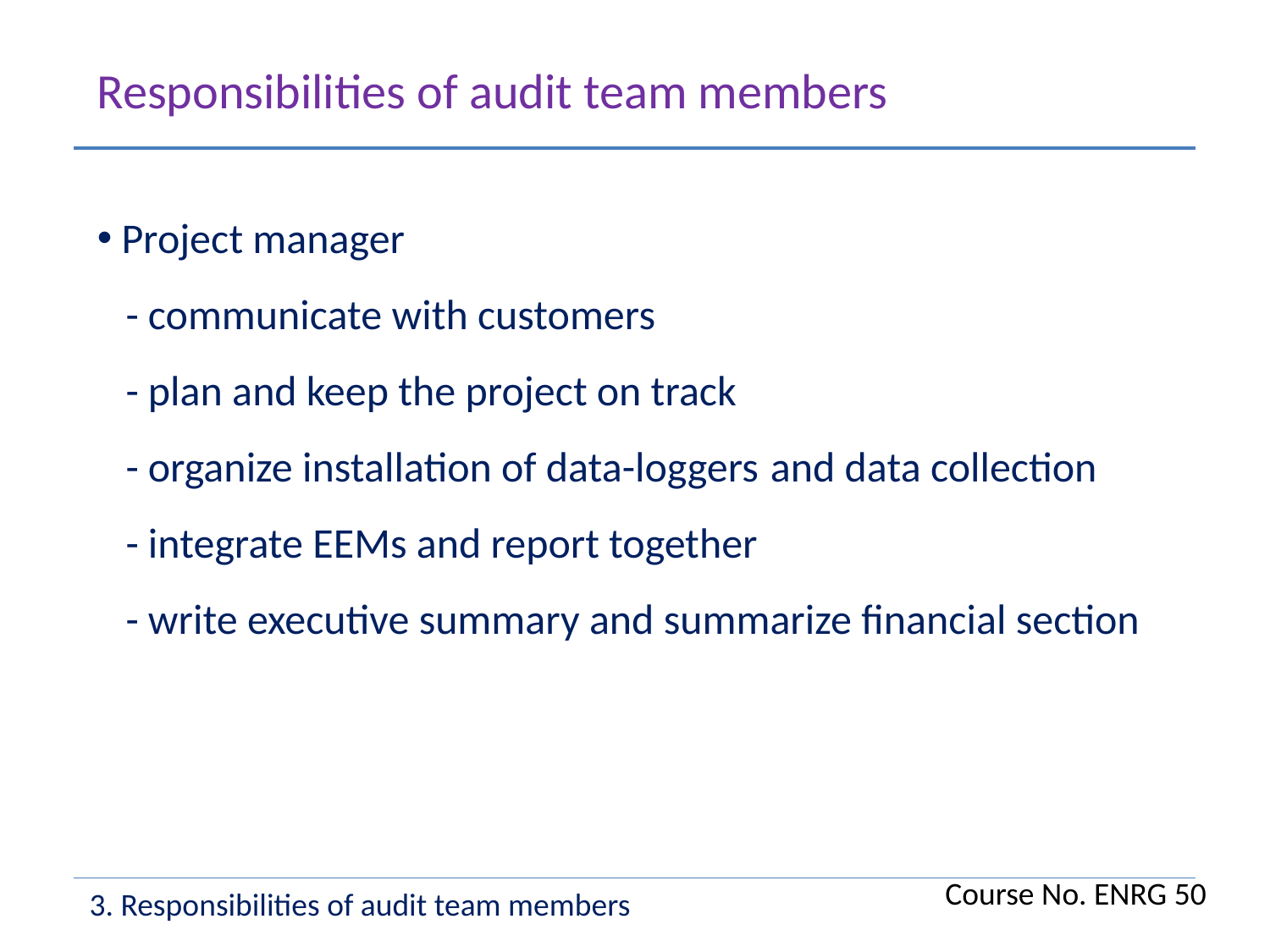

Responsibilities of audit team members
 Project manager
   - communicate with customers
   - plan and keep the project on track
   - organize installation of data-loggers and data collection
   - integrate EEMs and report together
   - write executive summary and summarize financial section

Course No. ENRG 50
3. Responsibilities of audit team members